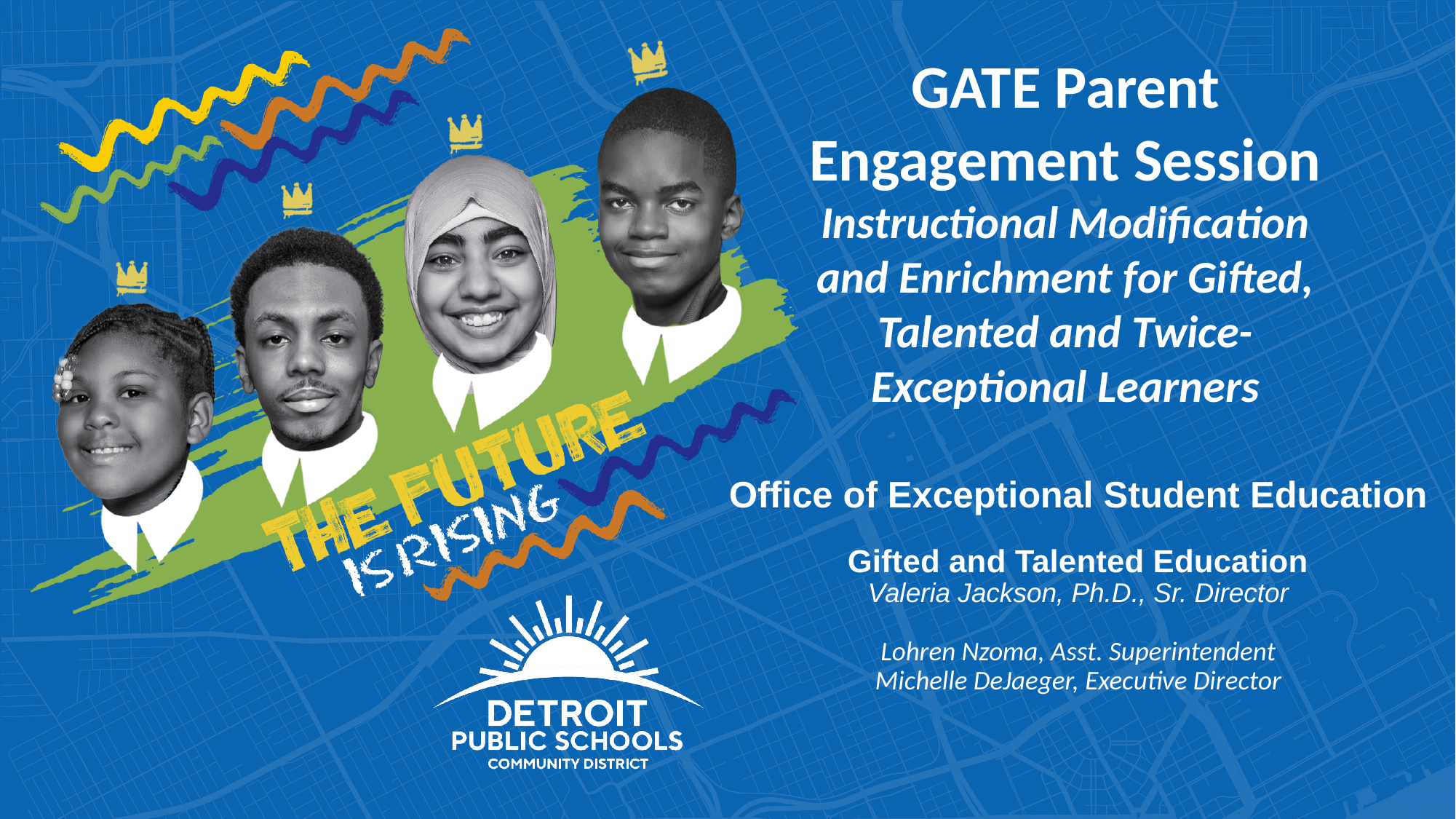

GATE Parent Engagement Session
Instructional Modification and Enrichment for Gifted, Talented and Twice-Exceptional Learners
# Office of Exceptional Student Education Gifted and Talented Education Valeria Jackson, Ph.D., Sr. Director Lohren Nzoma, Asst. Superintendent Michelle DeJaeger, Executive Director